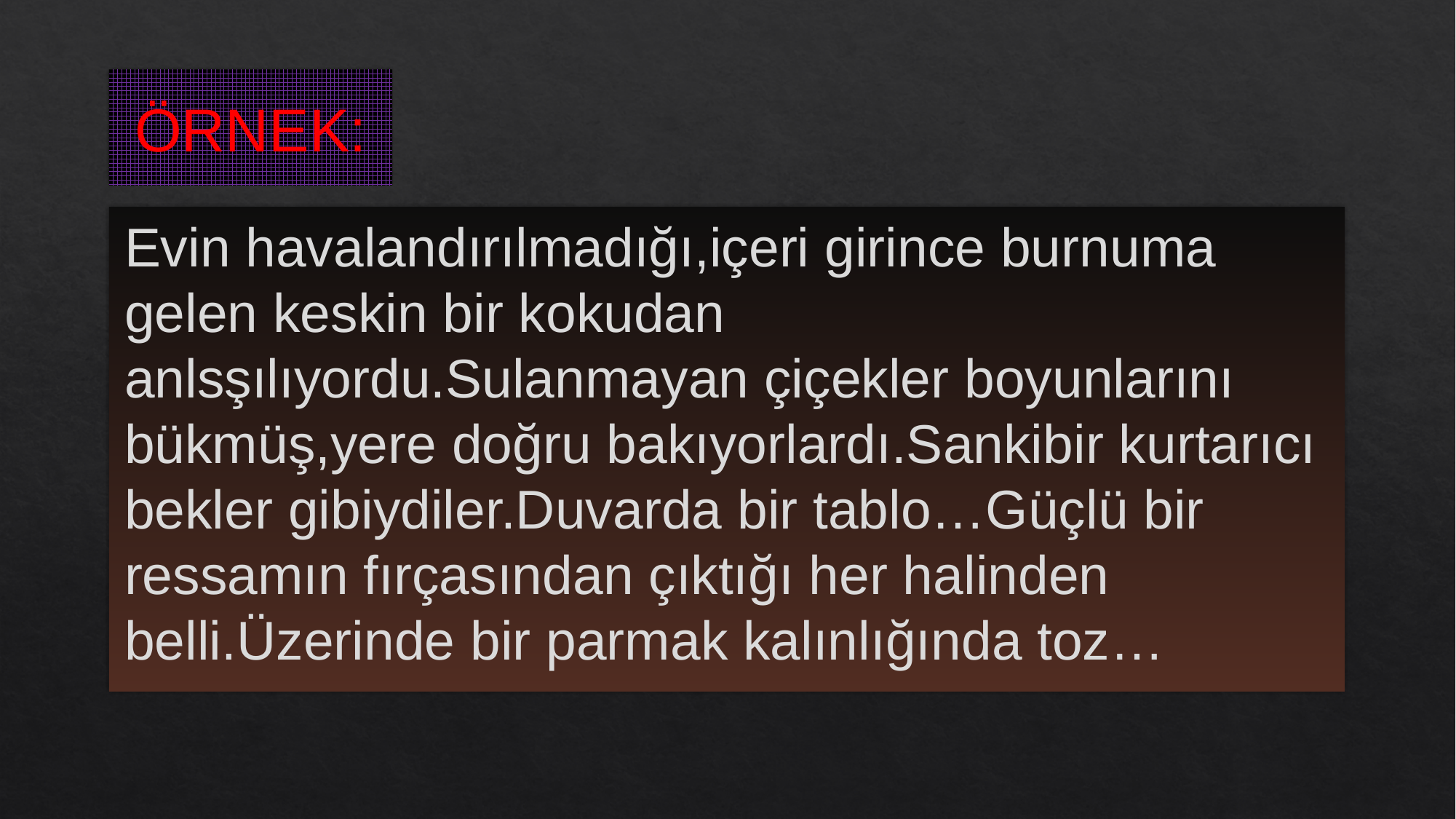

# ÖRNEK:
Evin havalandırılmadığı,içeri girince burnuma gelen keskin bir kokudan anlsşılıyordu.Sulanmayan çiçekler boyunlarını bükmüş,yere doğru bakıyorlardı.Sankibir kurtarıcı bekler gibiydiler.Duvarda bir tablo…Güçlü bir ressamın fırçasından çıktığı her halinden belli.Üzerinde bir parmak kalınlığında toz…